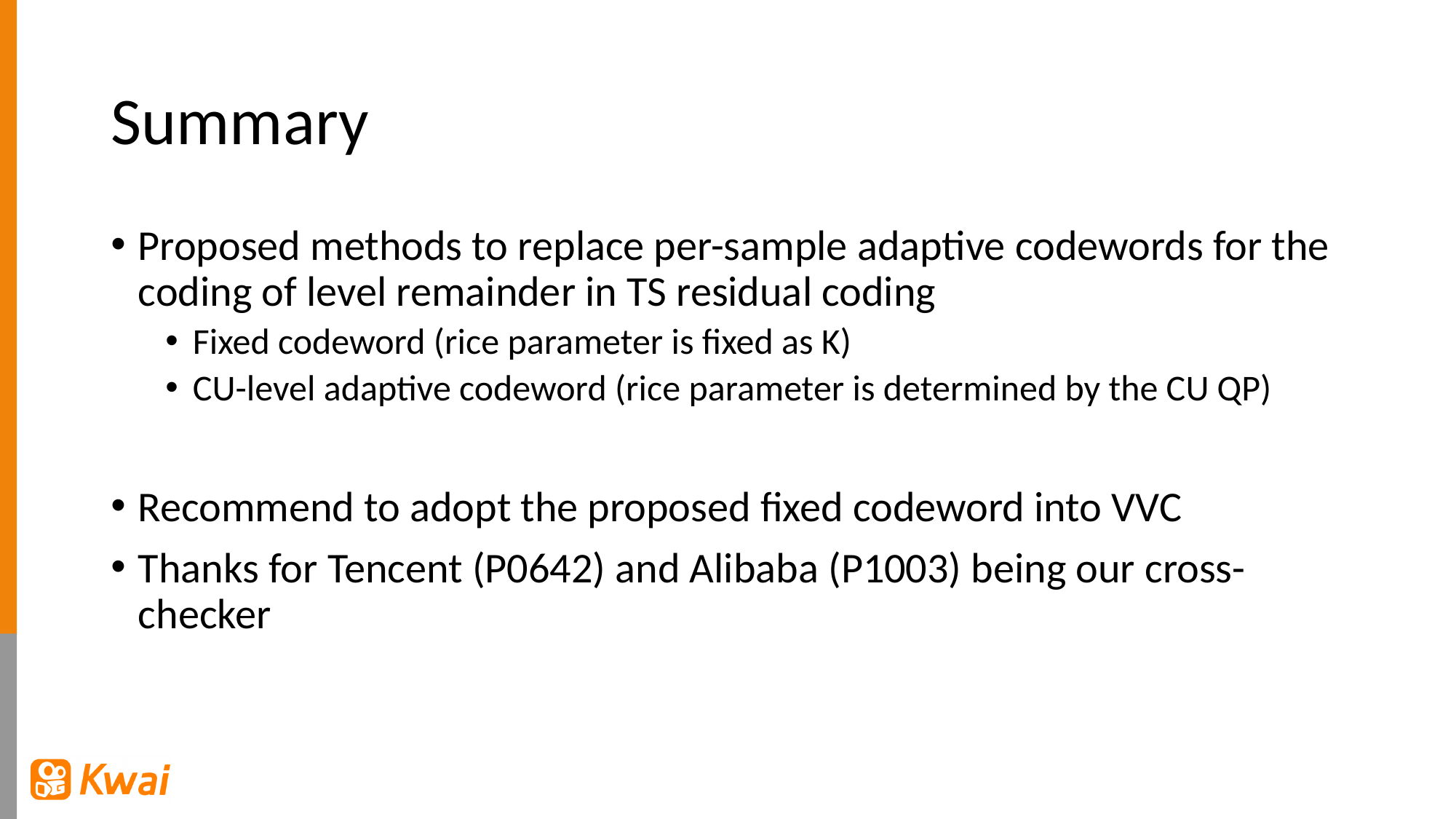

# Summary
Proposed methods to replace per-sample adaptive codewords for the coding of level remainder in TS residual coding
Fixed codeword (rice parameter is fixed as K)
CU-level adaptive codeword (rice parameter is determined by the CU QP)

Recommend to adopt the proposed fixed codeword into VVC
Thanks for Tencent (P0642) and Alibaba (P1003) being our cross-checker